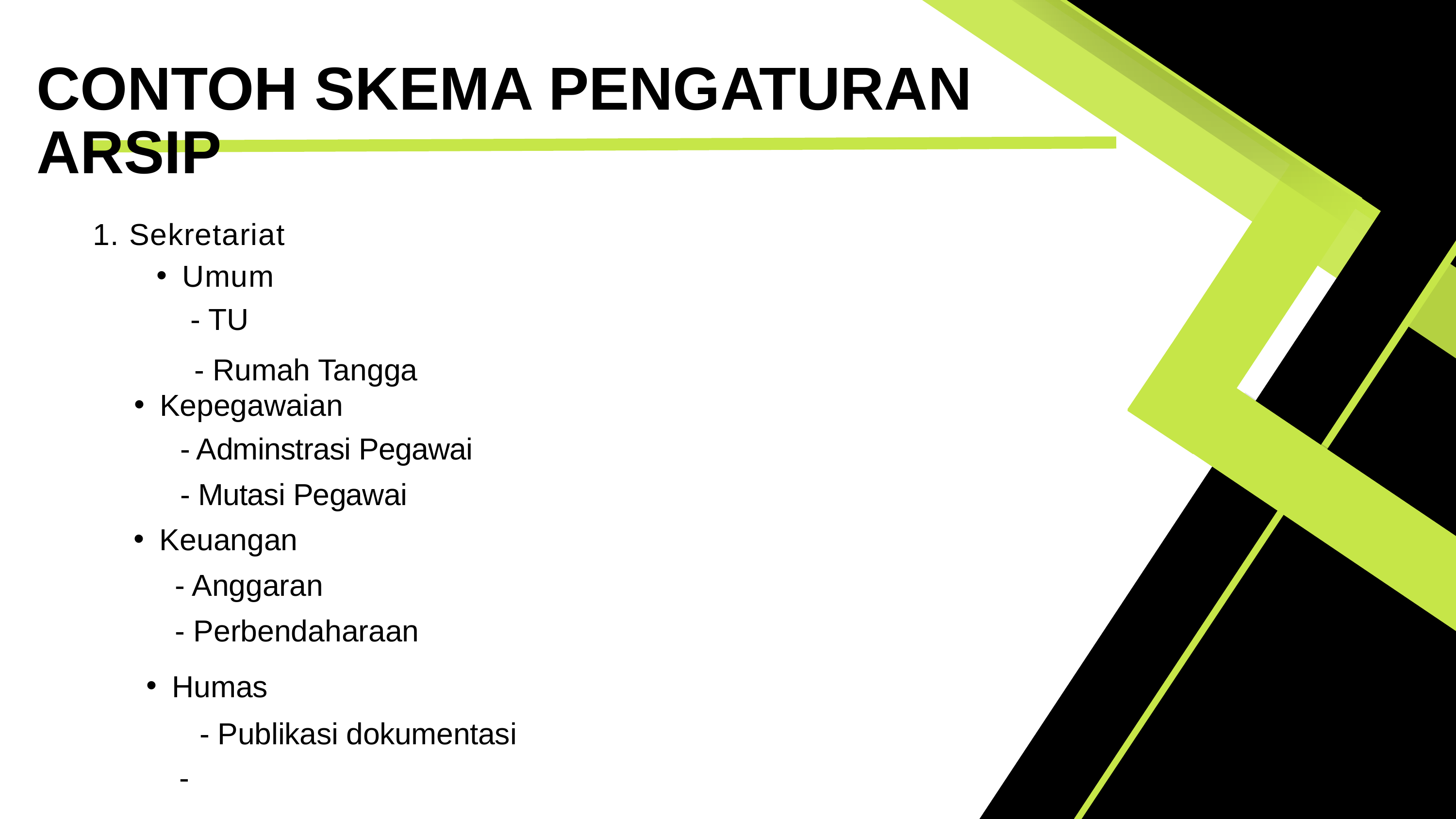

CONTOH SKEMA PENGATURAN ARSIP

1. Sekretariat
Umum
- TU
 - Rumah Tangga
Kepegawaian
         - Adminstrasi Pegawai
         - Mutasi Pegawai
Keuangan
        - Anggaran
        - Perbendaharaan
Humas
 - Publikasi dokumentasi
      -